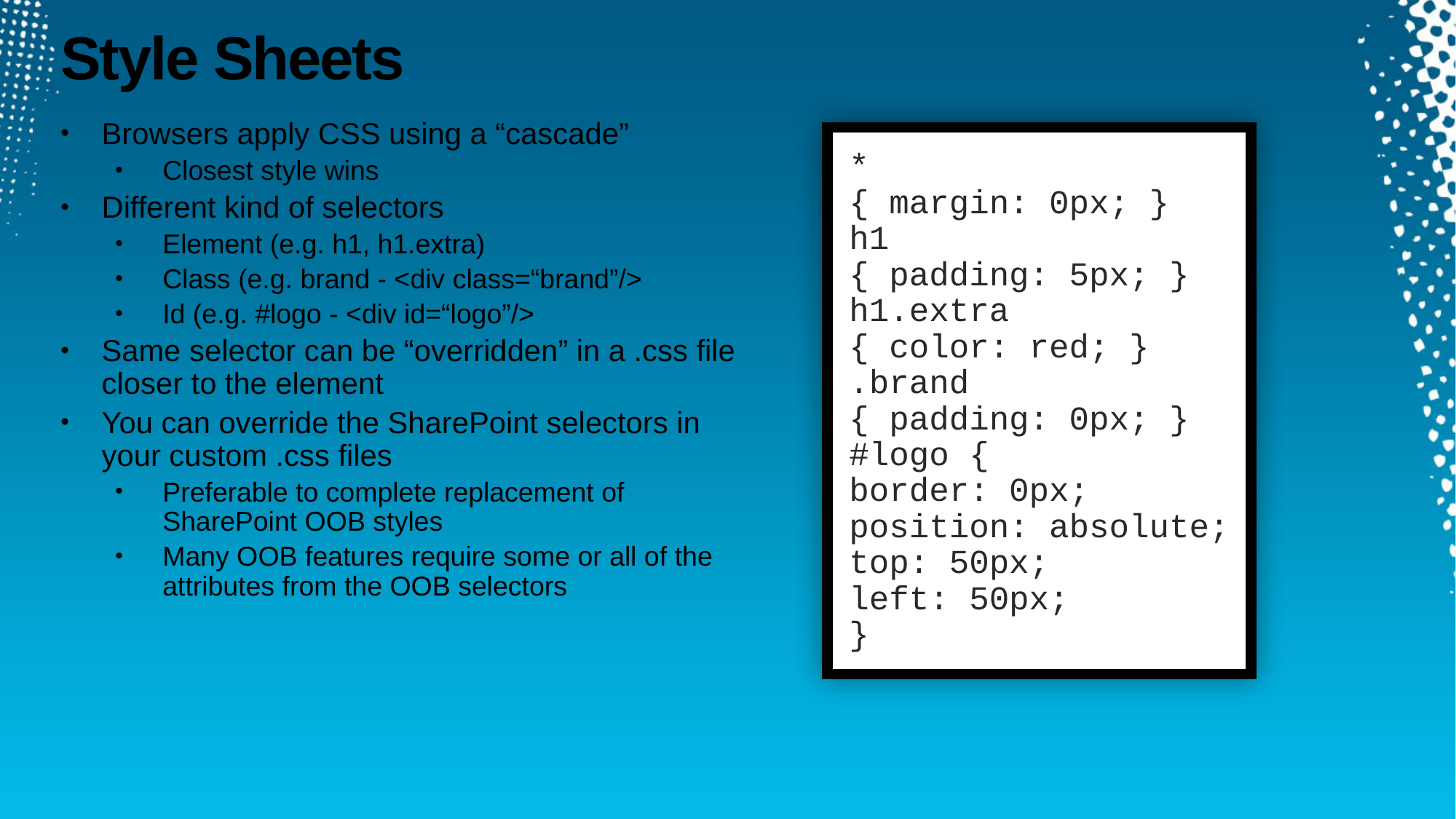

# Style Sheets
Browsers apply CSS using a “cascade”
Closest style wins
Different kind of selectors
Element (e.g. h1, h1.extra)
Class (e.g. brand - <div class=“brand”/>
Id (e.g. #logo - <div id=“logo”/>
Same selector can be “overridden” in a .css file closer to the element
You can override the SharePoint selectors in your custom .css files
Preferable to complete replacement of SharePoint OOB styles
Many OOB features require some or all of the attributes from the OOB selectors
*
{ margin: 0px; }
h1
{ padding: 5px; }
h1.extra
{ color: red; }
.brand
{ padding: 0px; }
#logo {
border: 0px;
position: absolute;
top: 50px;
left: 50px;
}